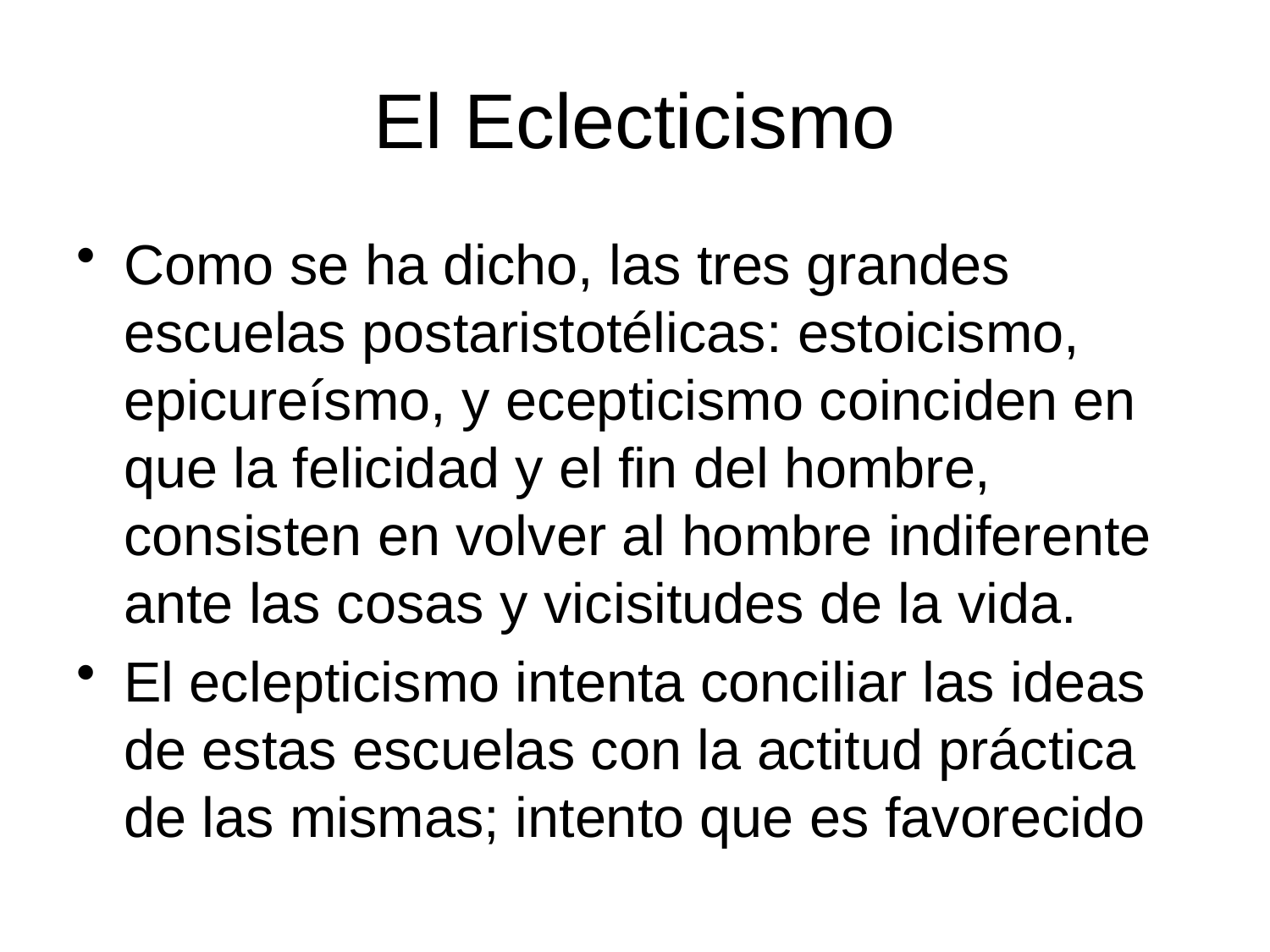

# El Eclecticismo
Como se ha dicho, las tres grandes escuelas postaristotélicas: estoicismo, epicureísmo, y ecepticismo coinciden en que la felicidad y el fin del hombre, consisten en volver al hombre indiferente ante las cosas y vicisitudes de la vida.
El eclepticismo intenta conciliar las ideas de estas escuelas con la actitud práctica de las mismas; intento que es favorecido